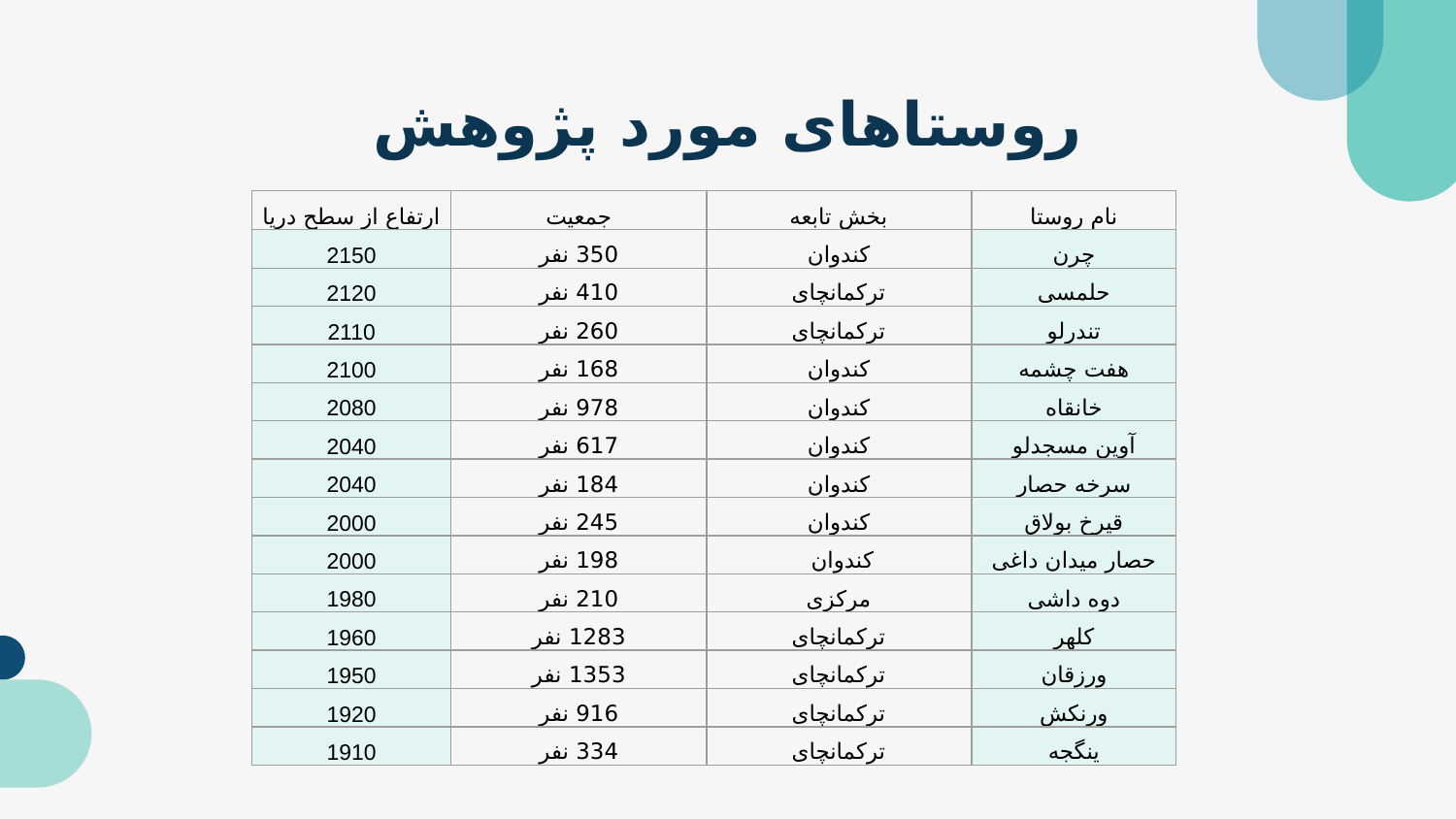

# روستاهای مورد پژوهش
| ارتفاع از سطح دریا | جمعیت |
| --- | --- |
| 2150 | 350 نفر |
| 2120 | 410 نفر |
| 2110 | 260 نفر |
| 2100 | 168 نفر |
| 2080 | 978 نفر |
| 2040 | 617 نفر |
| 2040 | 184 نفر |
| 2000 | 245 نفر |
| 2000 | 198 نفر |
| 1980 | 210 نفر |
| 1960 | 1283 نفر |
| 1950 | 1353 نفر |
| 1920 | 916 نفر |
| 1910 | 334 نفر |
| بخش تابعه |
| --- |
| کندوان |
| ترکمانچای |
| ترکمانچای |
| کندوان |
| کندوان |
| کندوان |
| کندوان |
| کندوان |
| کندوان |
| مرکزی |
| ترکمانچای |
| ترکمانچای |
| ترکمانچای |
| ترکمانچای |
| نام روستا |
| --- |
| چرن |
| حلمسی |
| تندرلو |
| هفت چشمه |
| خانقاه |
| آوین مسجدلو |
| سرخه حصار |
| قیرخ بولاق |
| حصار میدان داغی |
| دوه داشی |
| کلهر |
| ورزقان |
| ورنکش |
| ینگجه |